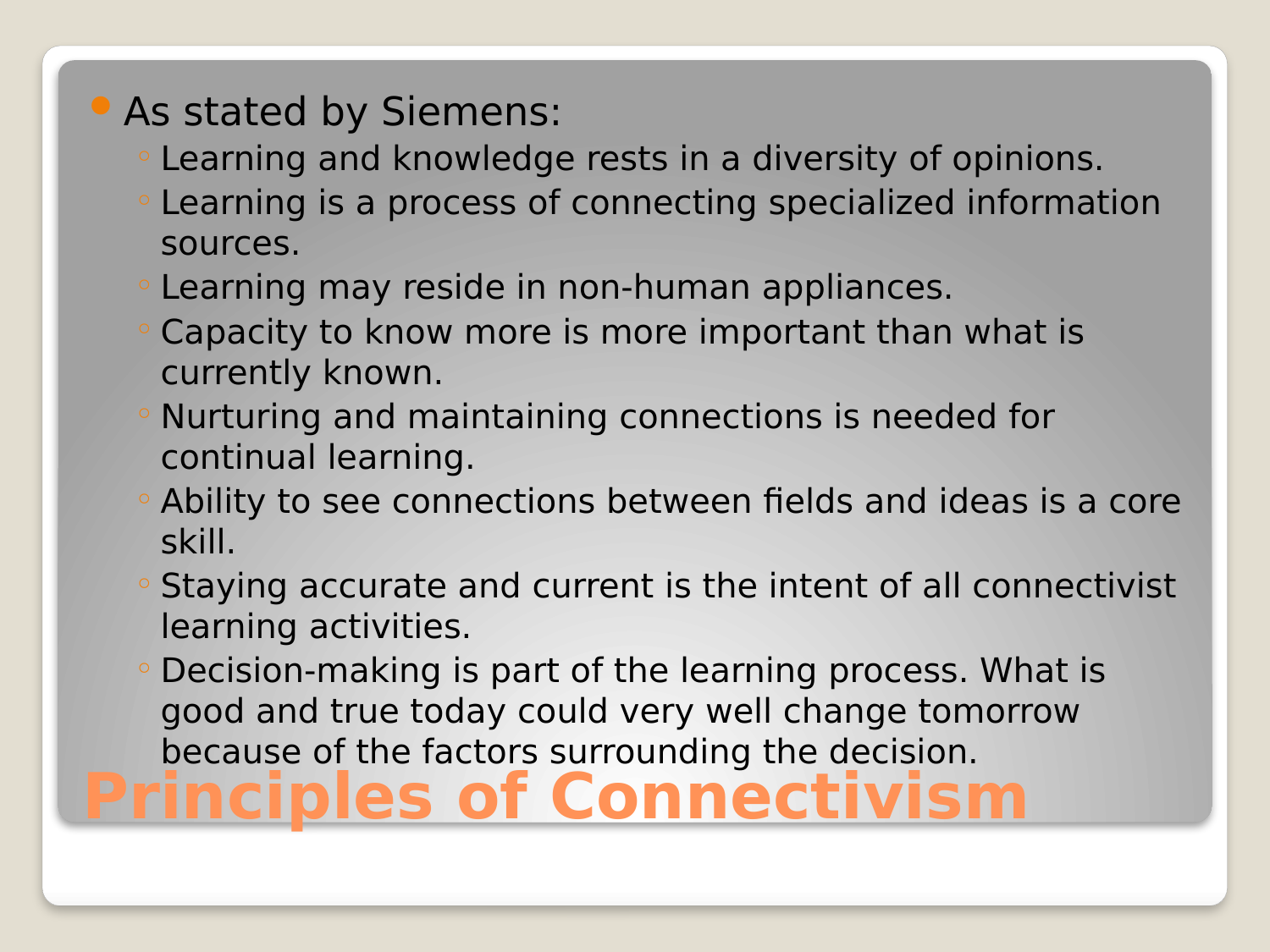

As stated by Siemens:
Learning and knowledge rests in a diversity of opinions.
Learning is a process of connecting specialized information sources.
Learning may reside in non-human appliances.
Capacity to know more is more important than what is currently known.
Nurturing and maintaining connections is needed for continual learning.
Ability to see connections between fields and ideas is a core skill.
Staying accurate and current is the intent of all connectivist learning activities.
Decision-making is part of the learning process. What is good and true today could very well change tomorrow because of the factors surrounding the decision.

# Principles of Connectivism